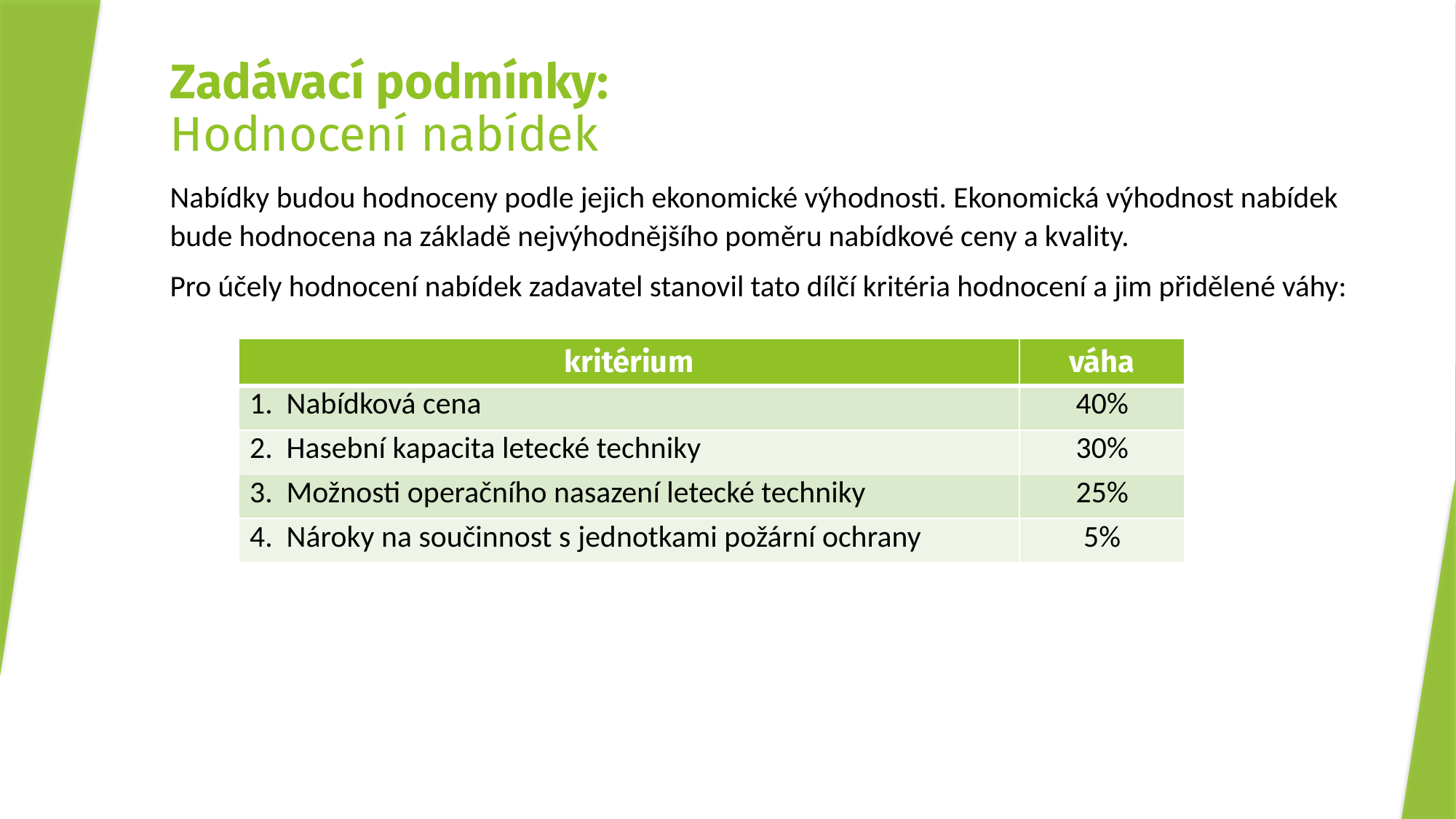

# Zadávací podmínky: Hodnocení nabídek
Nabídky budou hodnoceny podle jejich ekonomické výhodnosti. Ekonomická výhodnost nabídek bude hodnocena na základě nejvýhodnějšího poměru nabídkové ceny a kvality.
Pro účely hodnocení nabídek zadavatel stanovil tato dílčí kritéria hodnocení a jim přidělené váhy:
| kritérium | váha |
| --- | --- |
| 1. Nabídková cena | 40% |
| 2. Hasební kapacita letecké techniky | 30% |
| 3. Možnosti operačního nasazení letecké techniky | 25% |
| 4. Nároky na součinnost s jednotkami požární ochrany | 5% |